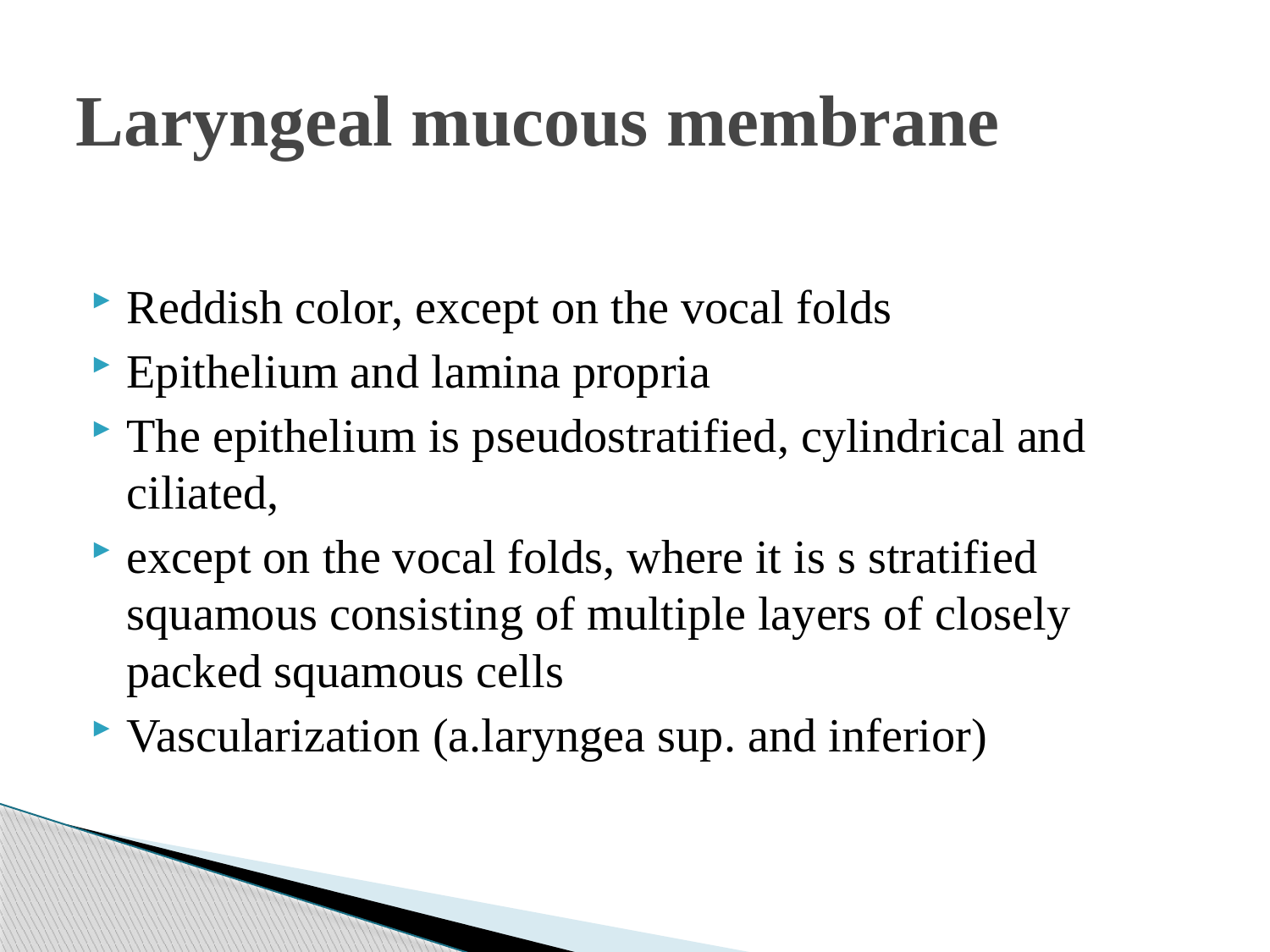

# Laryngeal mucous membrane

Reddish color, except on the vocal folds
Epithelium and lamina propria
The epithelium is pseudostratified, cylindrical and ciliated,
except on the vocal folds, where it is s stratified squamous consisting of multiple layers of closely packed squamous cells
Vascularization (a.laryngea sup. and inferior)